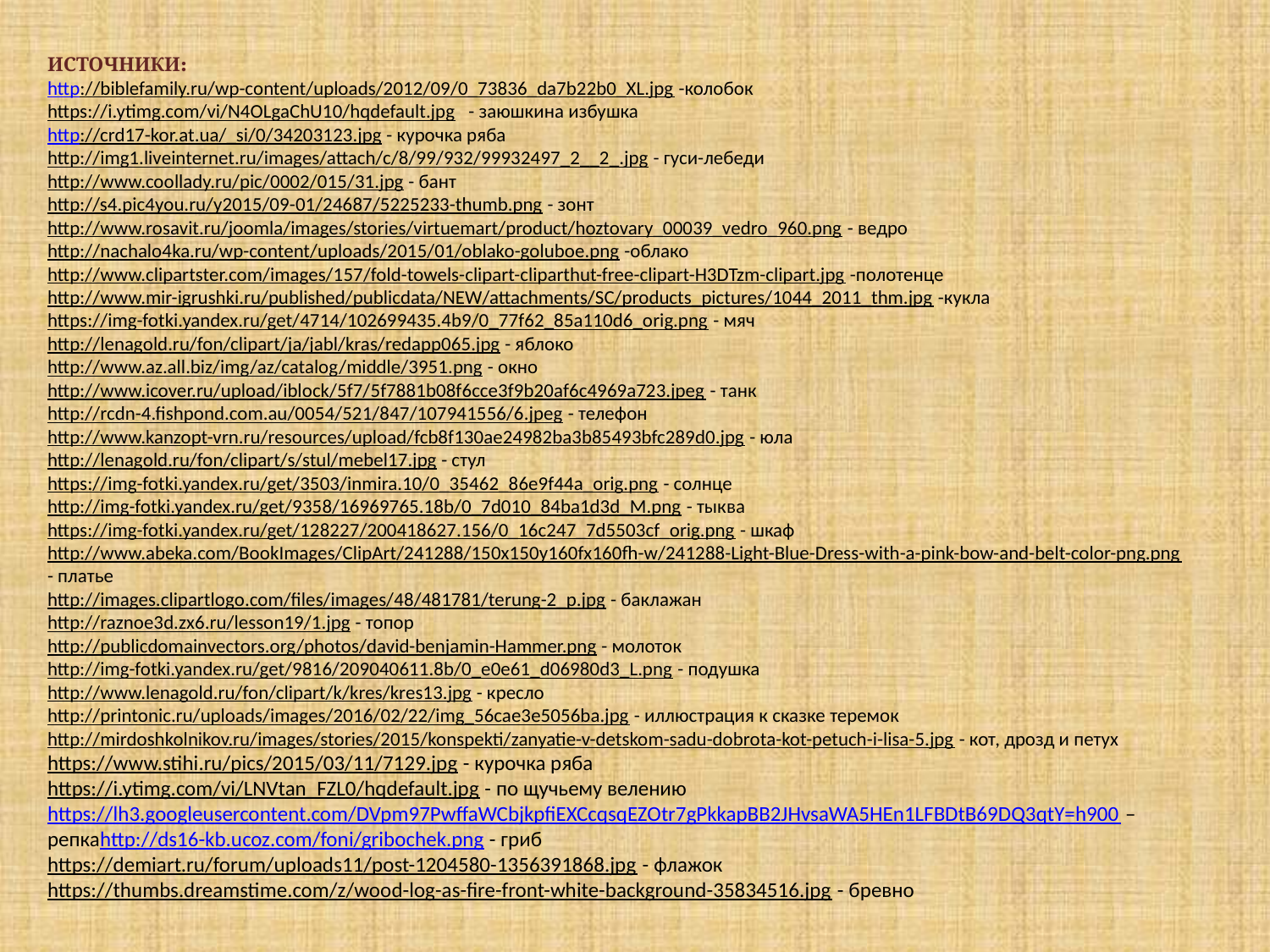

ИСТОЧНИКИ:
http://biblefamily.ru/wp-content/uploads/2012/09/0_73836_da7b22b0_XL.jpg -колобок
https://i.ytimg.com/vi/N4OLgaChU10/hqdefault.jpg   - заюшкина избушка
http://crd17-kor.at.ua/_si/0/34203123.jpg - курочка ряба
http://img1.liveinternet.ru/images/attach/c/8/99/932/99932497_2__2_.jpg - гуси-лебеди
http://www.coollady.ru/pic/0002/015/31.jpg - бант
http://s4.pic4you.ru/y2015/09-01/24687/5225233-thumb.png - зонт
http://www.rosavit.ru/joomla/images/stories/virtuemart/product/hoztovary_00039_vedro_960.png - ведро
http://nachalo4ka.ru/wp-content/uploads/2015/01/oblako-goluboe.png -облако
http://www.clipartster.com/images/157/fold-towels-clipart-cliparthut-free-clipart-H3DTzm-clipart.jpg -полотенце
http://www.mir-igrushki.ru/published/publicdata/NEW/attachments/SC/products_pictures/1044_2011_thm.jpg -кукла
https://img-fotki.yandex.ru/get/4714/102699435.4b9/0_77f62_85a110d6_orig.png - мяч
http://lenagold.ru/fon/clipart/ja/jabl/kras/redapp065.jpg - яблоко
http://www.az.all.biz/img/az/catalog/middle/3951.png - окно
http://www.icover.ru/upload/iblock/5f7/5f7881b08f6cce3f9b20af6c4969a723.jpeg - танк
http://rcdn-4.fishpond.com.au/0054/521/847/107941556/6.jpeg - телефон
http://www.kanzopt-vrn.ru/resources/upload/fcb8f130ae24982ba3b85493bfc289d0.jpg - юла
http://lenagold.ru/fon/clipart/s/stul/mebel17.jpg - стул
https://img-fotki.yandex.ru/get/3503/inmira.10/0_35462_86e9f44a_orig.png - солнце
http://img-fotki.yandex.ru/get/9358/16969765.18b/0_7d010_84ba1d3d_M.png - тыква
https://img-fotki.yandex.ru/get/128227/200418627.156/0_16c247_7d5503cf_orig.png - шкаф
http://www.abeka.com/BookImages/ClipArt/241288/150x150y160fx160fh-w/241288-Light-Blue-Dress-with-a-pink-bow-and-belt-color-png.png - платье
http://images.clipartlogo.com/files/images/48/481781/terung-2_p.jpg - баклажан
http://raznoe3d.zx6.ru/lesson19/1.jpg - топор
http://publicdomainvectors.org/photos/david-benjamin-Hammer.png - молоток
http://img-fotki.yandex.ru/get/9816/209040611.8b/0_e0e61_d06980d3_L.png - подушка
http://www.lenagold.ru/fon/clipart/k/kres/kres13.jpg - кресло
http://printonic.ru/uploads/images/2016/02/22/img_56cae3e5056ba.jpg - иллюстрация к сказке теремок
http://mirdoshkolnikov.ru/images/stories/2015/konspekti/zanyatie-v-detskom-sadu-dobrota-kot-petuch-i-lisa-5.jpg - кот, дрозд и петух
https://www.stihi.ru/pics/2015/03/11/7129.jpg - курочка ряба
https://i.ytimg.com/vi/LNVtan_FZL0/hqdefault.jpg - по щучьему велению
https://lh3.googleusercontent.com/DVpm97PwffaWCbjkpfiEXCcqsqEZOtr7gPkkapBB2JHvsaWA5HEn1LFBDtB69DQ3qtY=h900 – репкаhttp://ds16-kb.ucoz.com/foni/gribochek.png - гриб
https://demiart.ru/forum/uploads11/post-1204580-1356391868.jpg - флажок
https://thumbs.dreamstime.com/z/wood-log-as-fire-front-white-background-35834516.jpg - бревно